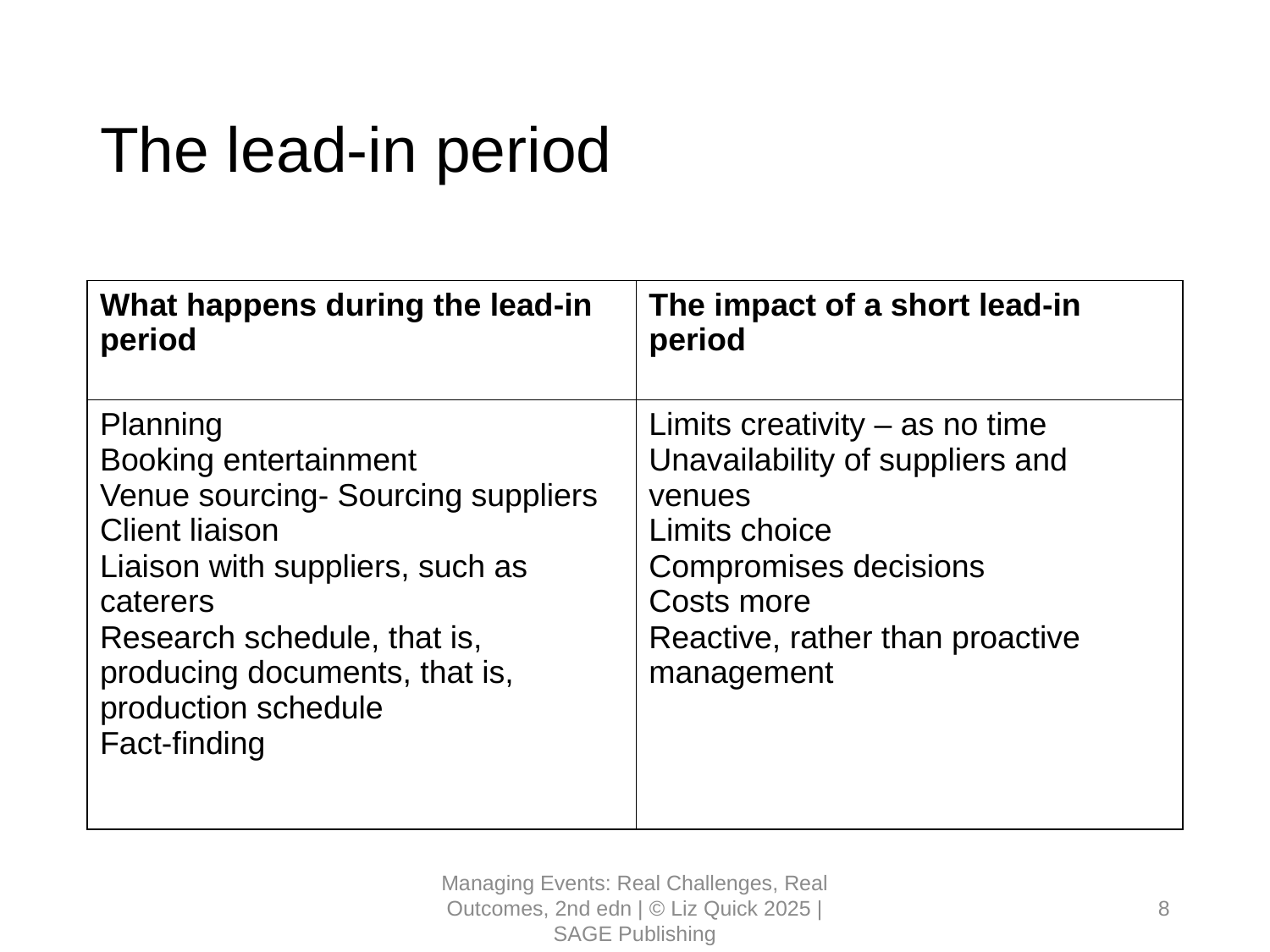

# The lead-in period
| What happens during the lead-in period | The impact of a short lead-in period |
| --- | --- |
| Planning Booking entertainment Venue sourcing- Sourcing suppliers Client liaison Liaison with suppliers, such as caterers Research schedule, that is, producing documents, that is, production schedule Fact-finding | Limits creativity – as no time Unavailability of suppliers and venues Limits choice Compromises decisions Costs more Reactive, rather than proactive management |
Managing Events: Real Challenges, Real Outcomes, 2nd edn | © Liz Quick 2025 | SAGE Publishing
8